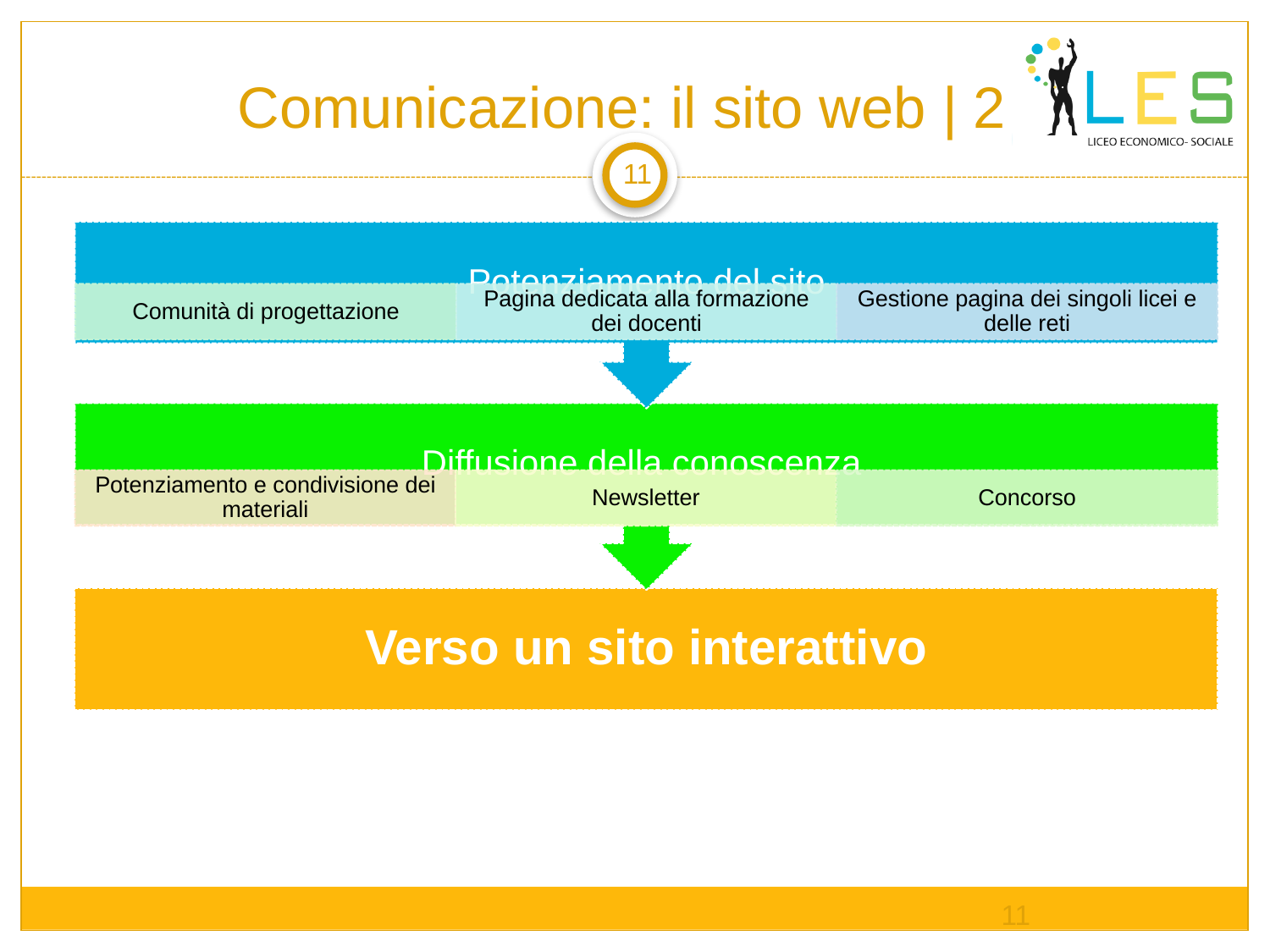

# Comunicazione: il sito web | 2
11
Verso un sito interattivo
Diffusione della conoscenza
Potenziamento e condivisione dei materiali
Newsletter
Concorso
Potenziamento del sito
Comunità di progettazione
Pagina dedicata alla formazione dei docenti
Gestione pagina dei singoli licei e delle reti
11